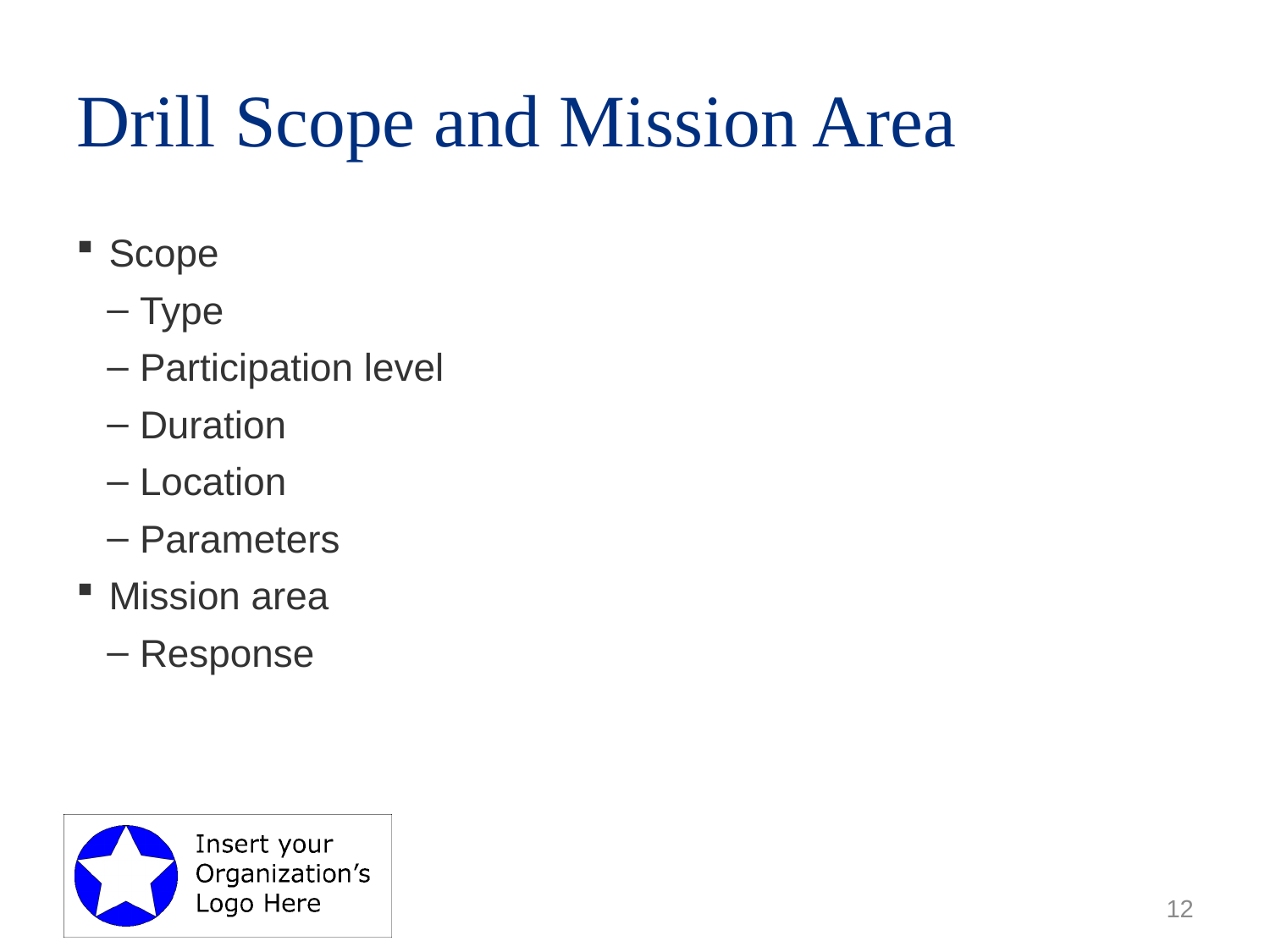

# Drill Scope and Mission Area
Scope
Type
Participation level
Duration
Location
Parameters
Mission area
Response

12